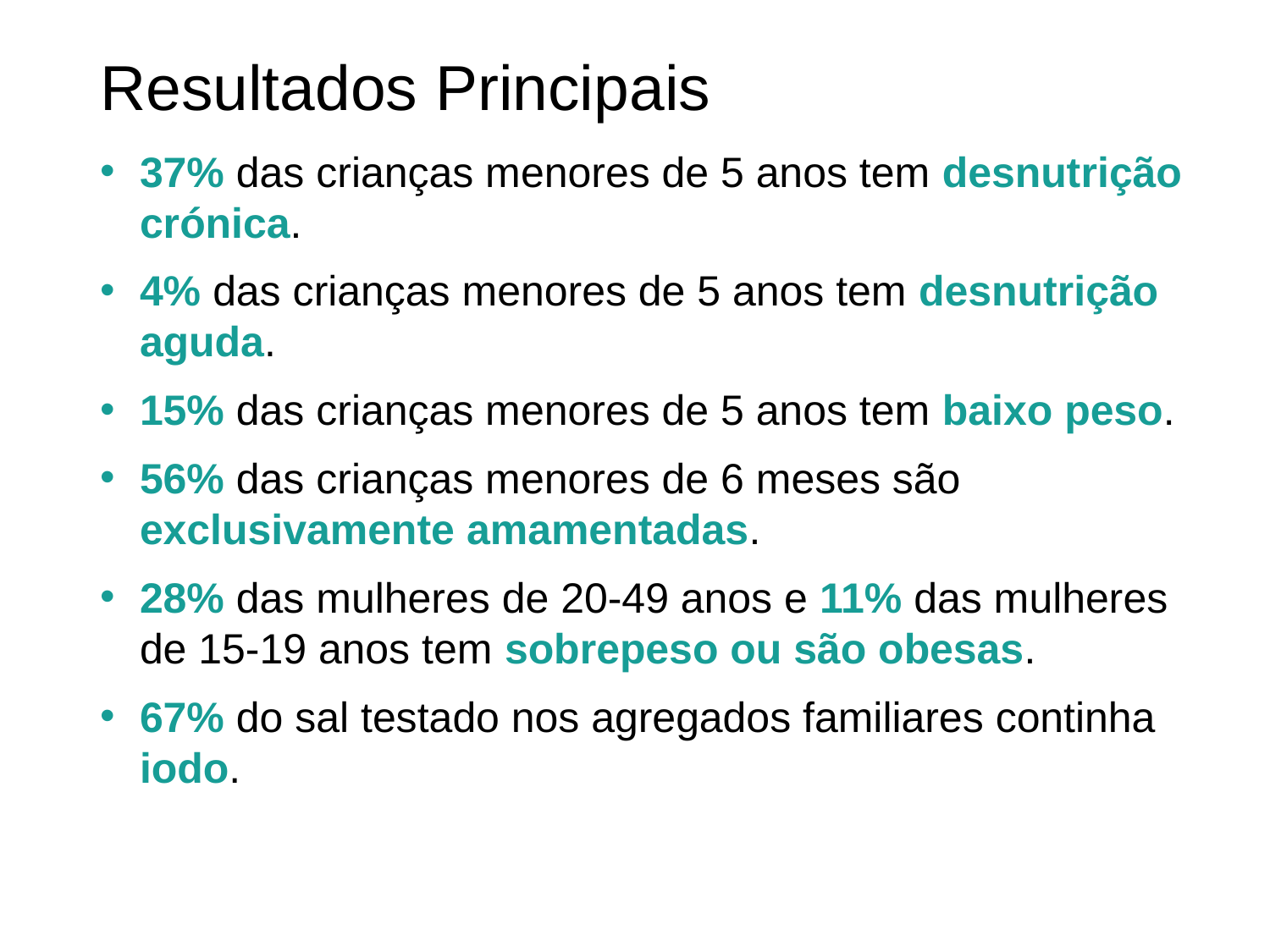

# Resultados Principais
37% das crianças menores de 5 anos tem desnutrição crónica.
4% das crianças menores de 5 anos tem desnutrição aguda.
15% das crianças menores de 5 anos tem baixo peso.
56% das crianças menores de 6 meses são exclusivamente amamentadas.
28% das mulheres de 20-49 anos e 11% das mulheres de 15-19 anos tem sobrepeso ou são obesas.
67% do sal testado nos agregados familiares continha iodo.